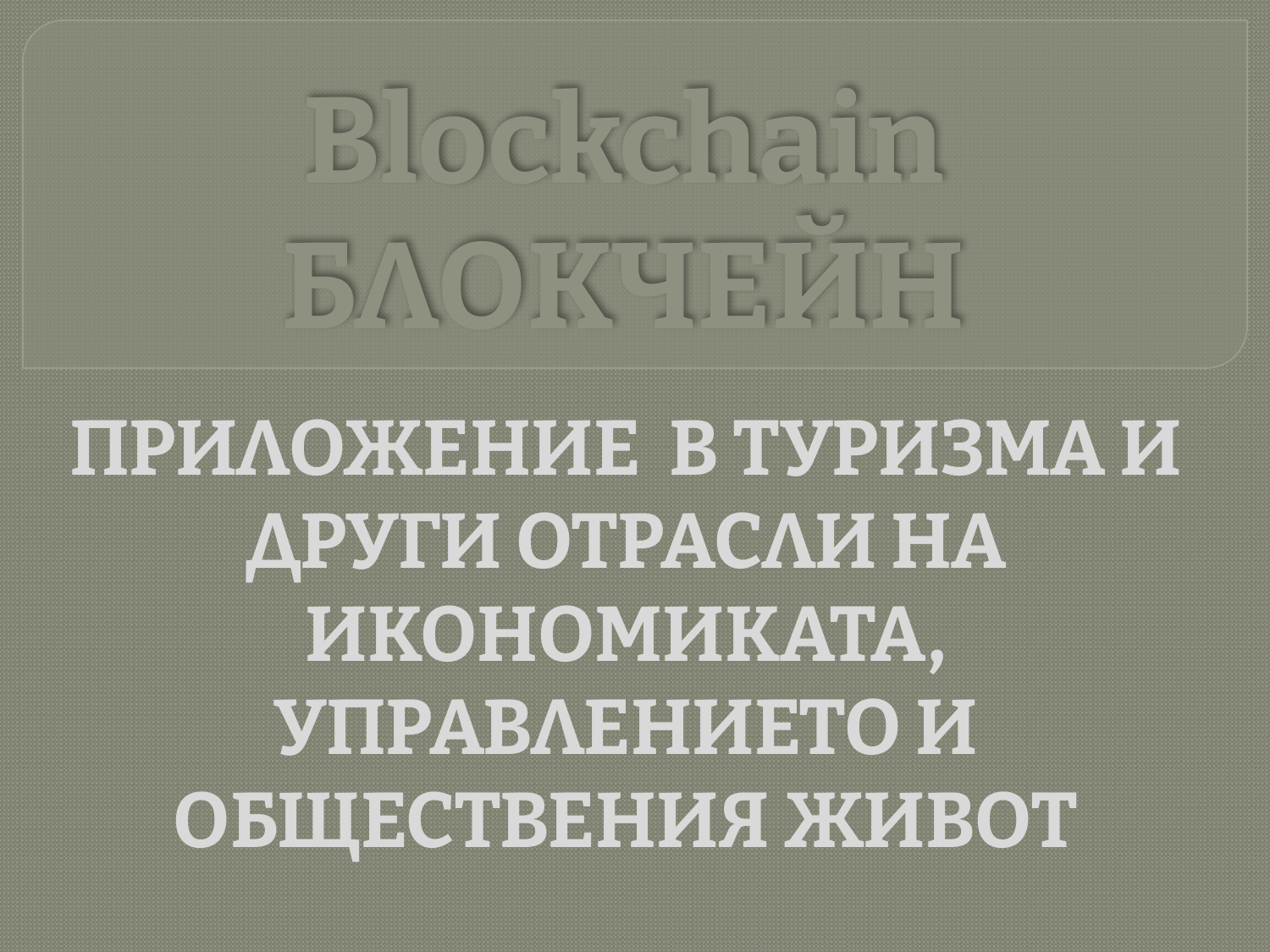

# Blockchain БЛОКЧЕЙН
ПРИЛОЖЕНИЕ  В ТУРИЗМА И ДРУГИ ОТРАСЛИ НА ИКОНОМИКАТА, УПРАВЛЕНИЕТО И ОБЩЕСТВЕНИЯ ЖИВОТ